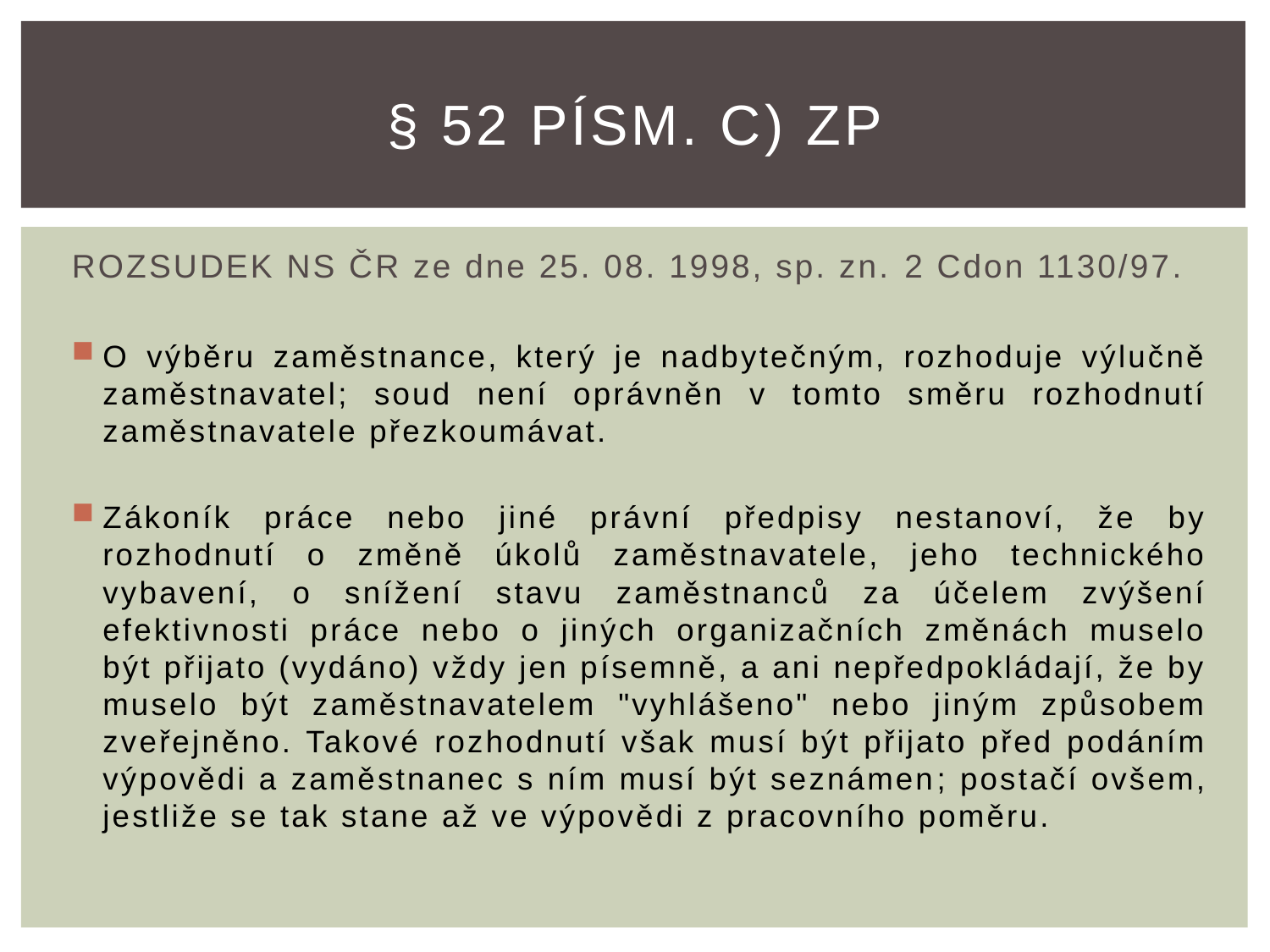

# § 52 písm. C) ZP
ROZSUDEK NS ČR ze dne 25. 08. 1998, sp. zn. 2 Cdon 1130/97.

O výběru zaměstnance, který je nadbytečným, rozhoduje výlučně zaměstnavatel; soud není oprávněn v tomto směru rozhodnutí zaměstnavatele přezkoumávat.

Zákoník práce nebo jiné právní předpisy nestanoví, že by rozhodnutí o změně úkolů zaměstnavatele, jeho technického vybavení, o snížení stavu zaměstnanců za účelem zvýšení efektivnosti práce nebo o jiných organizačních změnách muselo být přijato (vydáno) vždy jen písemně, a ani nepředpokládají, že by muselo být zaměstnavatelem "vyhlášeno" nebo jiným způsobem zveřejněno. Takové rozhodnutí však musí být přijato před podáním výpovědi a zaměstnanec s ním musí být seznámen; postačí ovšem, jestliže se tak stane až ve výpovědi z pracovního poměru.